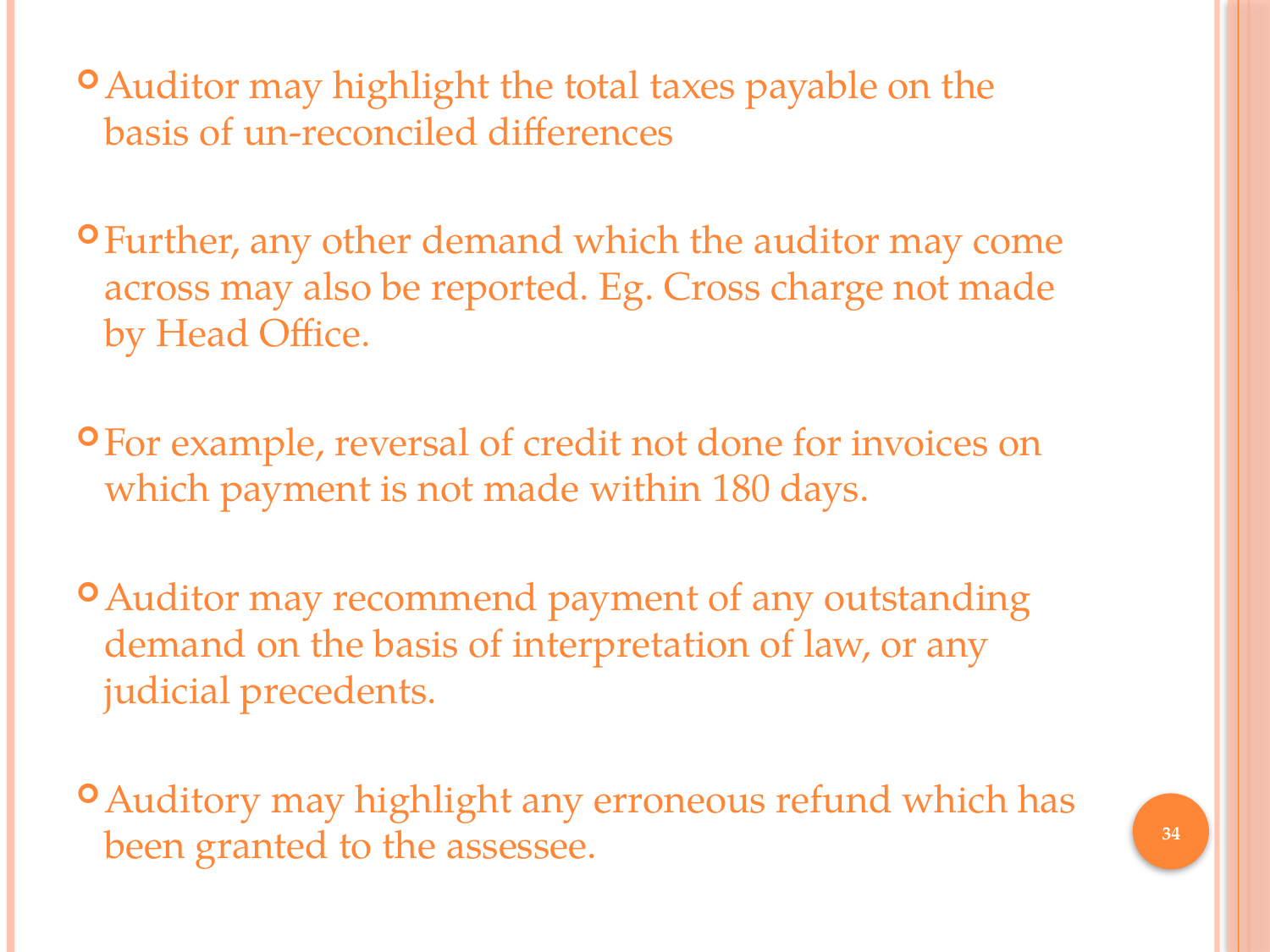

Auditor may highlight the total taxes payable on the basis of un-reconciled differences

Further, any other demand which the auditor may come across may also be reported. Eg. Cross charge not made by Head Office.

For example, reversal of credit not done for invoices on which payment is not made within 180 days.

Auditor may recommend payment of any outstanding demand on the basis of interpretation of law, or any judicial precedents.

Auditory may highlight any erroneous refund which has been granted to the assessee.
34